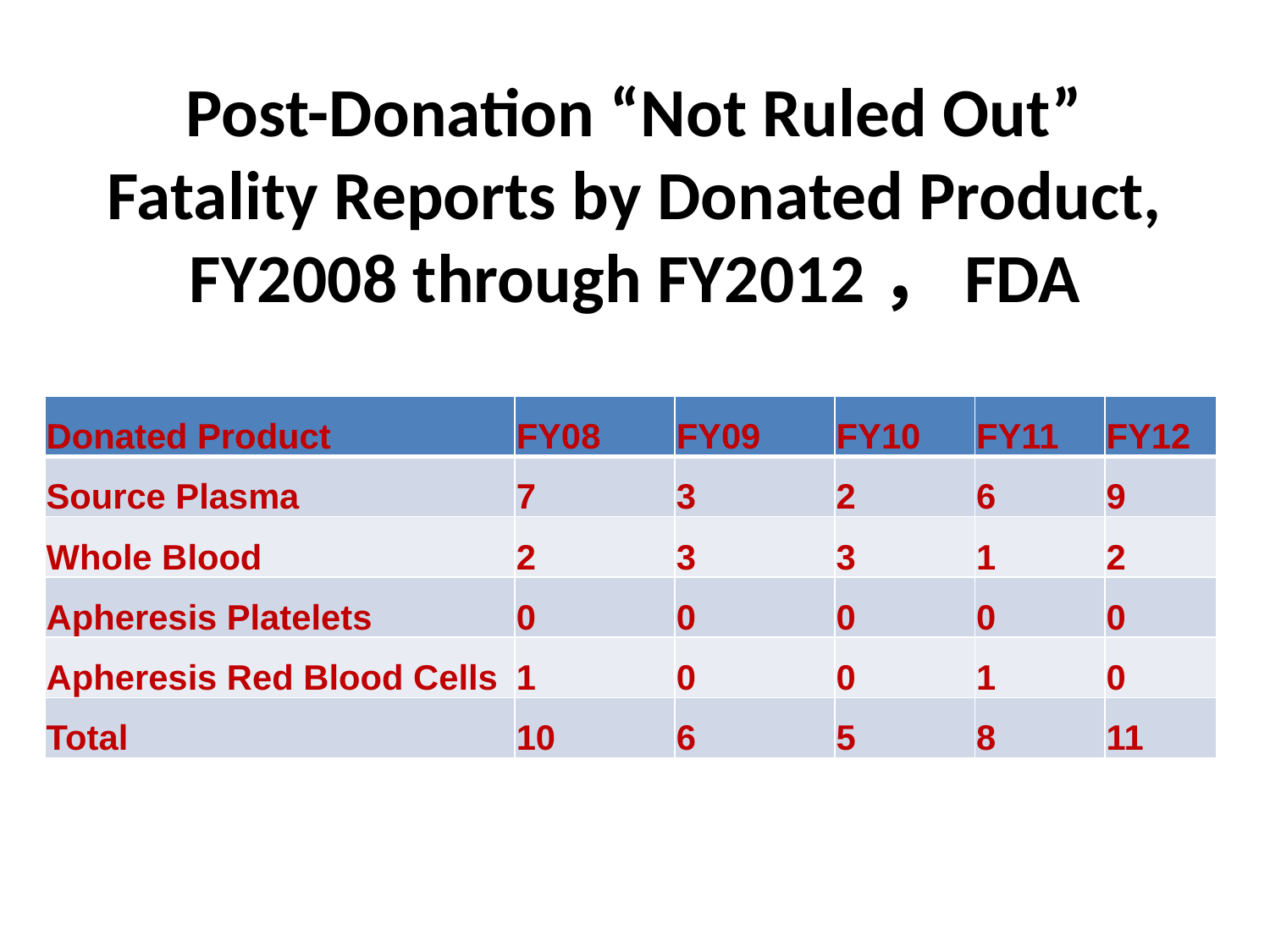

# Post-Donation “Not Ruled Out” Fatality Reports by Donated Product, FY2008 through FY2012，FDA
| Donated Product | FY08 | FY09 | FY10 | FY11 | FY12 |
| --- | --- | --- | --- | --- | --- |
| Source Plasma | 7 | 3 | 2 | 6 | 9 |
| Whole Blood | 2 | 3 | 3 | 1 | 2 |
| Apheresis Platelets | 0 | 0 | 0 | 0 | 0 |
| Apheresis Red Blood Cells | 1 | 0 | 0 | 1 | 0 |
| Total | 10 | 6 | 5 | 8 | 11 |